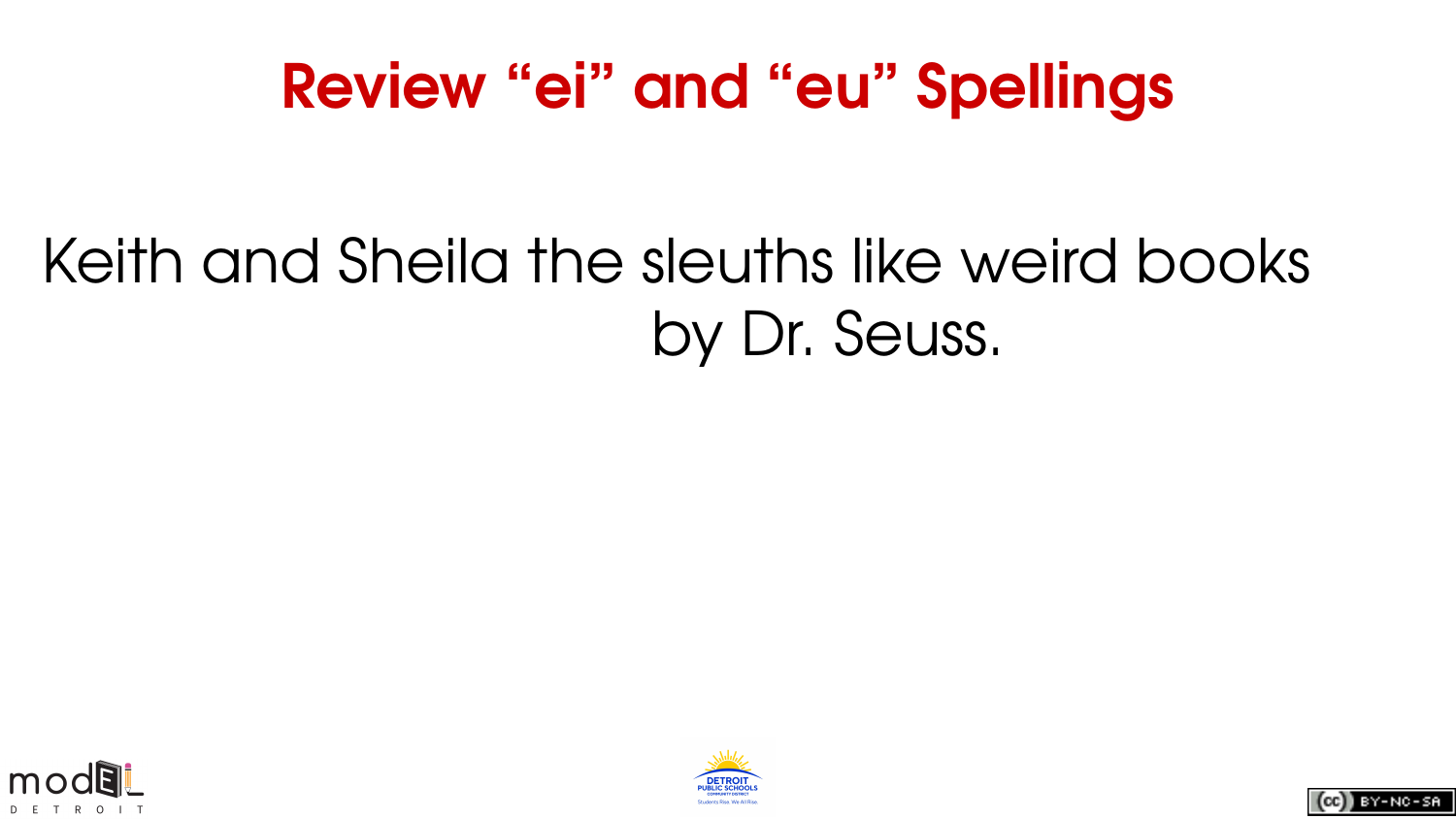

# Review “ei” and “eu” Spellings

Keith and Sheila the sleuths like weird books                   by Dr. Seuss.